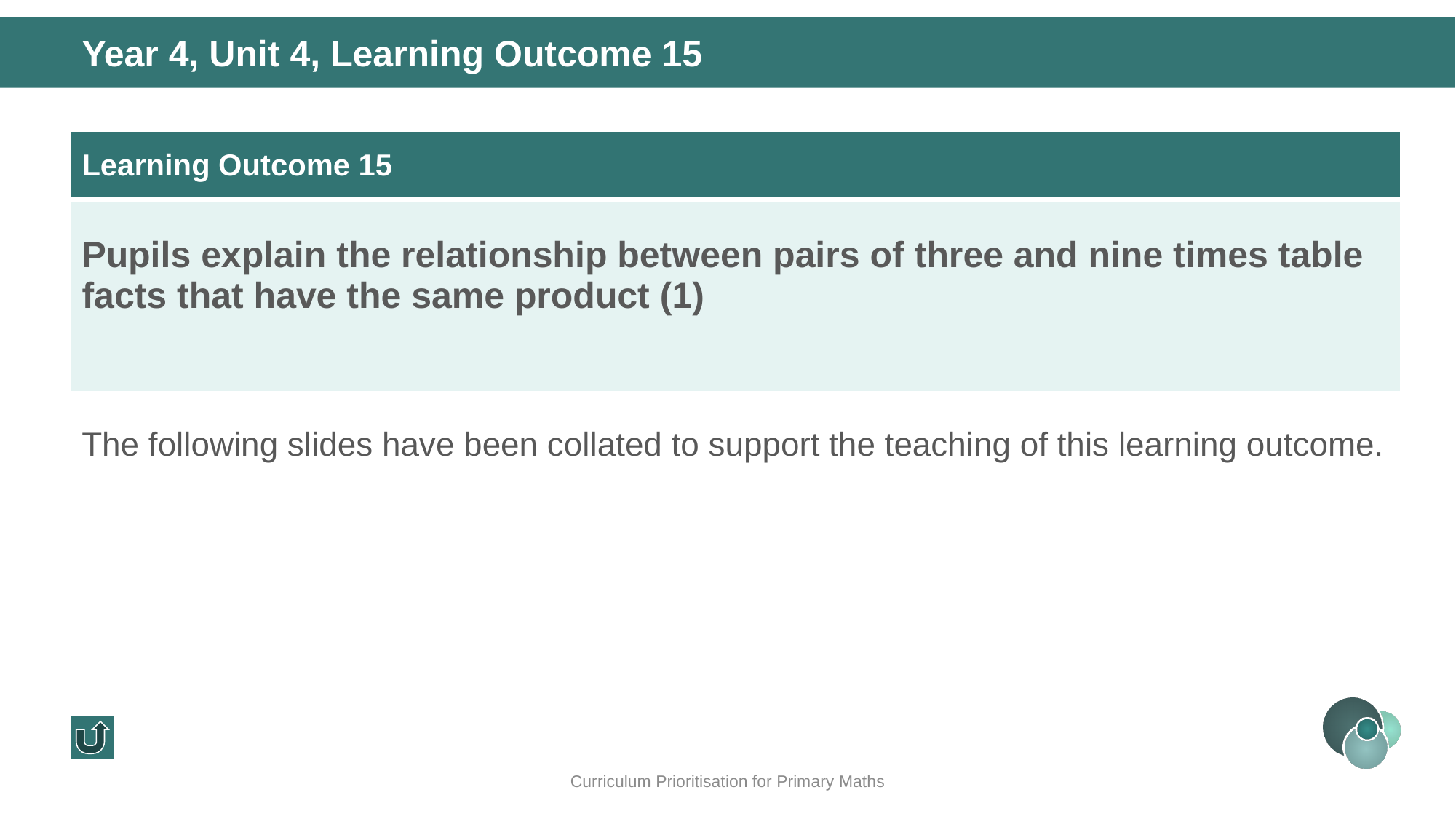

Year 4, Unit 4, Learning Outcome 15
| Learning Outcome 15 |
| --- |
| Pupils explain the relationship between pairs of three and nine times table facts that have the same product (1) |
The following slides have been collated to support the teaching of this learning outcome.

Curriculum Prioritisation for Primary Maths